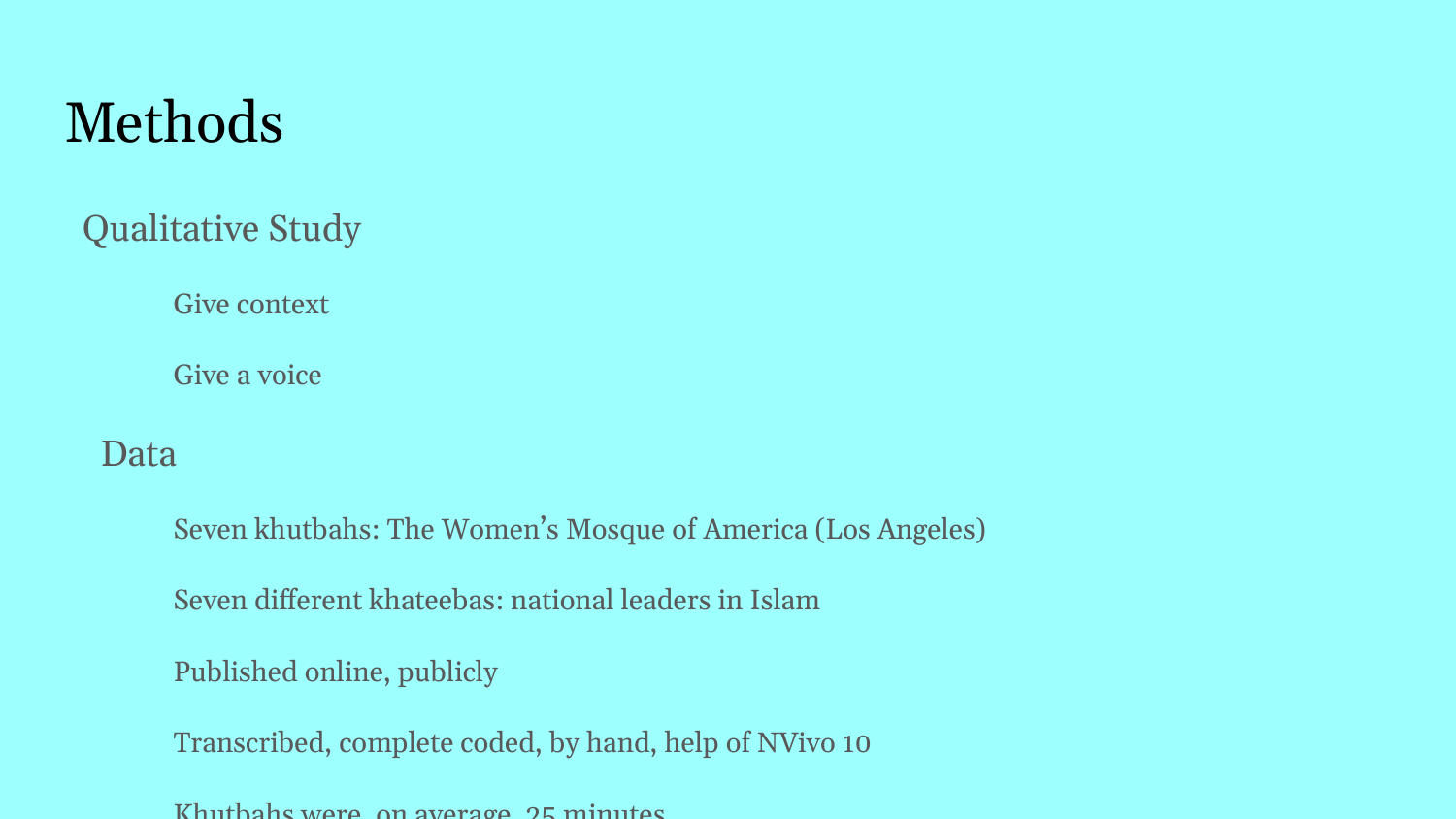

# Methods
Qualitative Study
Give context
Give a voice
Data
Seven khutbahs: The Women’s Mosque of America (Los Angeles)
Seven different khateebas: national leaders in Islam
Published online, publicly
Transcribed, complete coded, by hand, help of NVivo 10
Khutbahs were, on average, 25 minutes
Khutbahs from 2015 and 2016